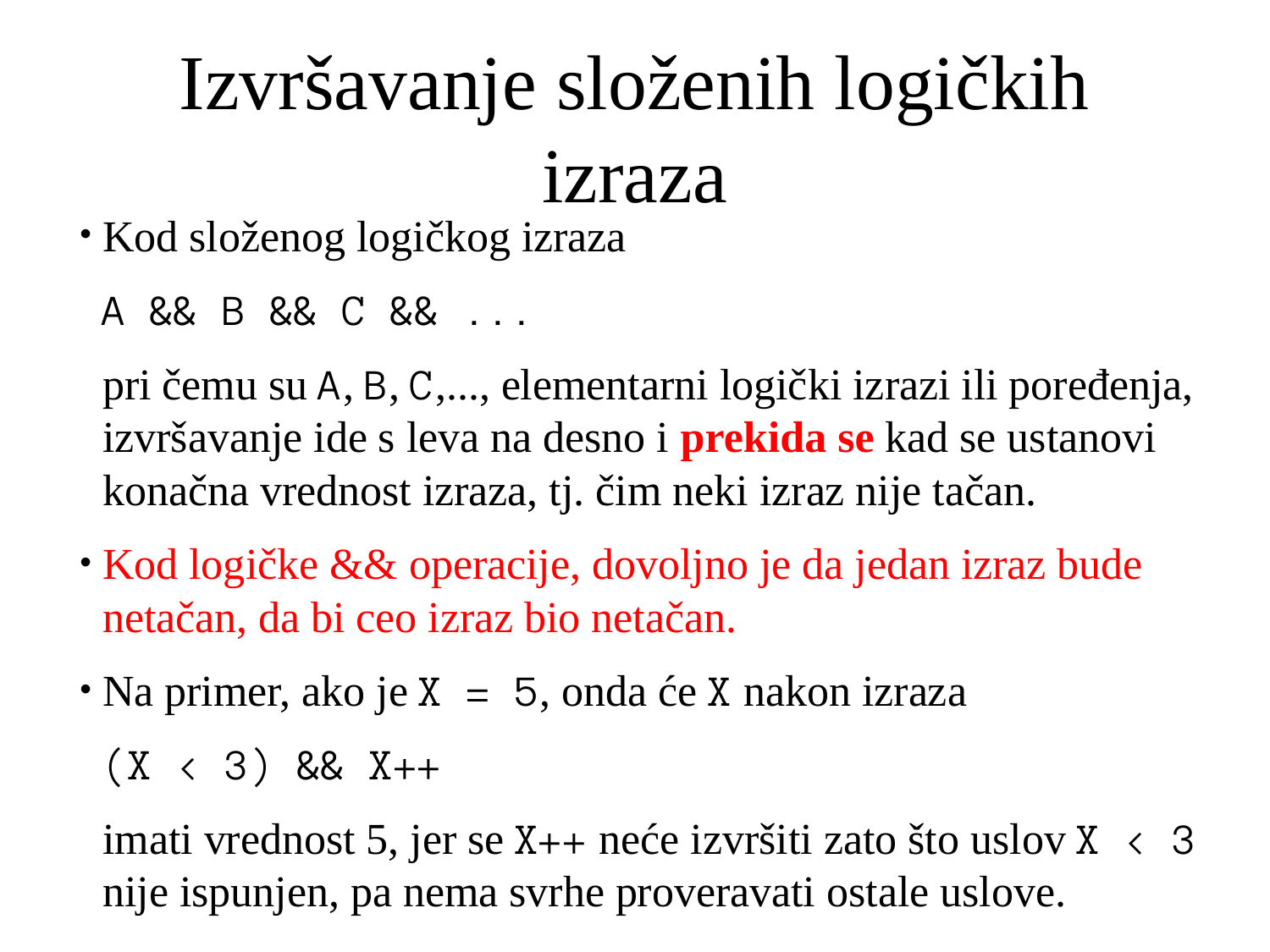

# Izvršavanje složenih logičkih izraza
Kod složenog logičkog izraza
	A && B && C && ...
pri čemu su A, B, C,..., elementarni logički izrazi ili poređenja, izvršavanje ide s leva na desno i prekida se kad se ustanovi konačna vrednost izraza, tj. čim neki izraz nije tačan.
Kod logičke && operacije, dovoljno je da jedan izraz bude netačan, da bi ceo izraz bio netačan.
Na primer, ako je X = 5, onda će X nakon izraza
	(X < 3) && X++
imati vrednost 5, jer se X++ neće izvršiti zato što uslov X < 3 nije ispunjen, pa nema svrhe proveravati ostale uslove.